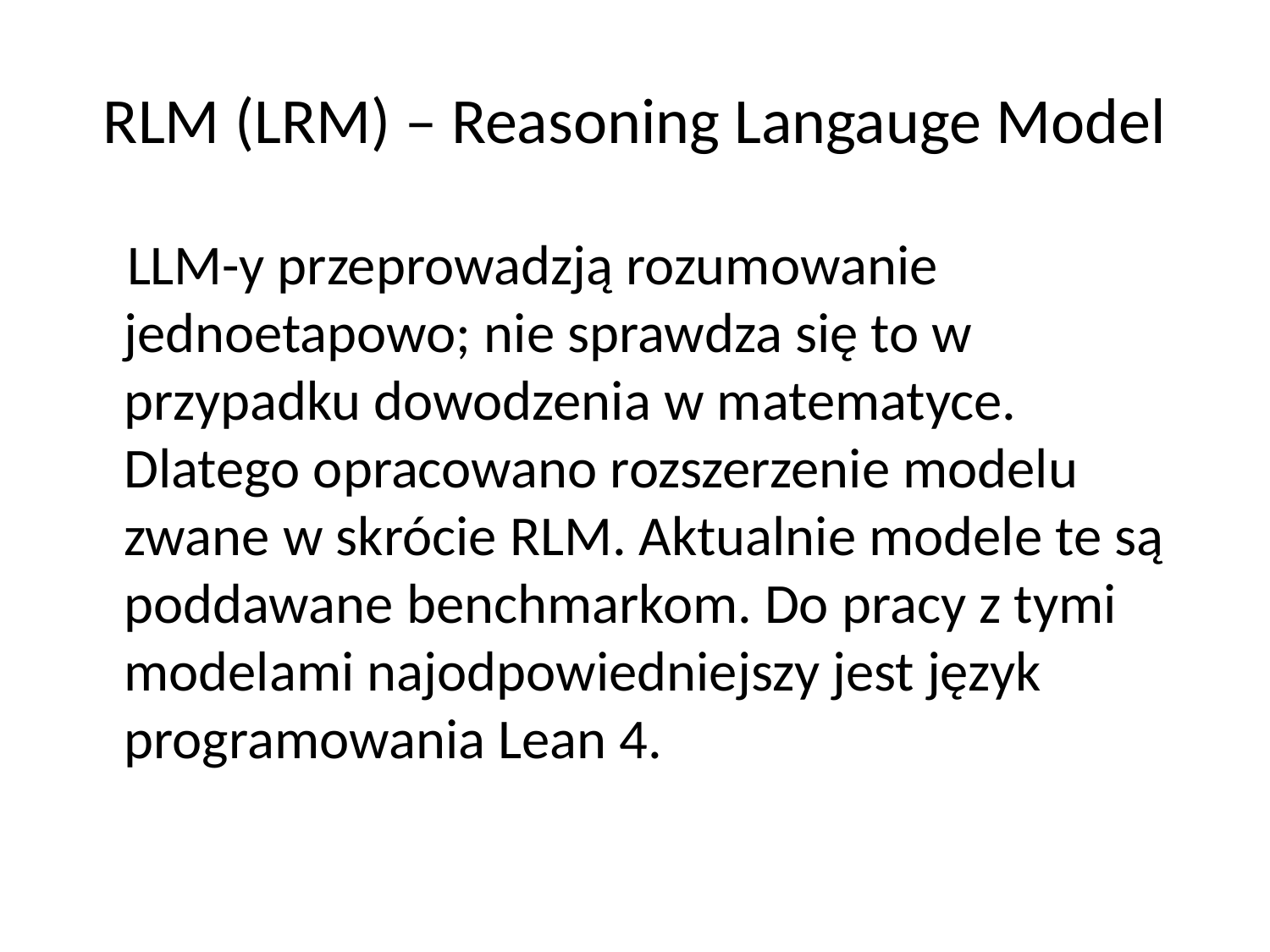

# RLM (LRM) – Reasoning Langauge Model
    LLM-y przeprowadzją rozumowanie jednoetapowo; nie sprawdza się to w przypadku dowodzenia w matematyce. Dlatego opracowano rozszerzenie modelu zwane w skrócie RLM. Aktualnie modele te są poddawane benchmarkom. Do pracy z tymi modelami najodpowiedniejszy jest język programowania Lean 4.